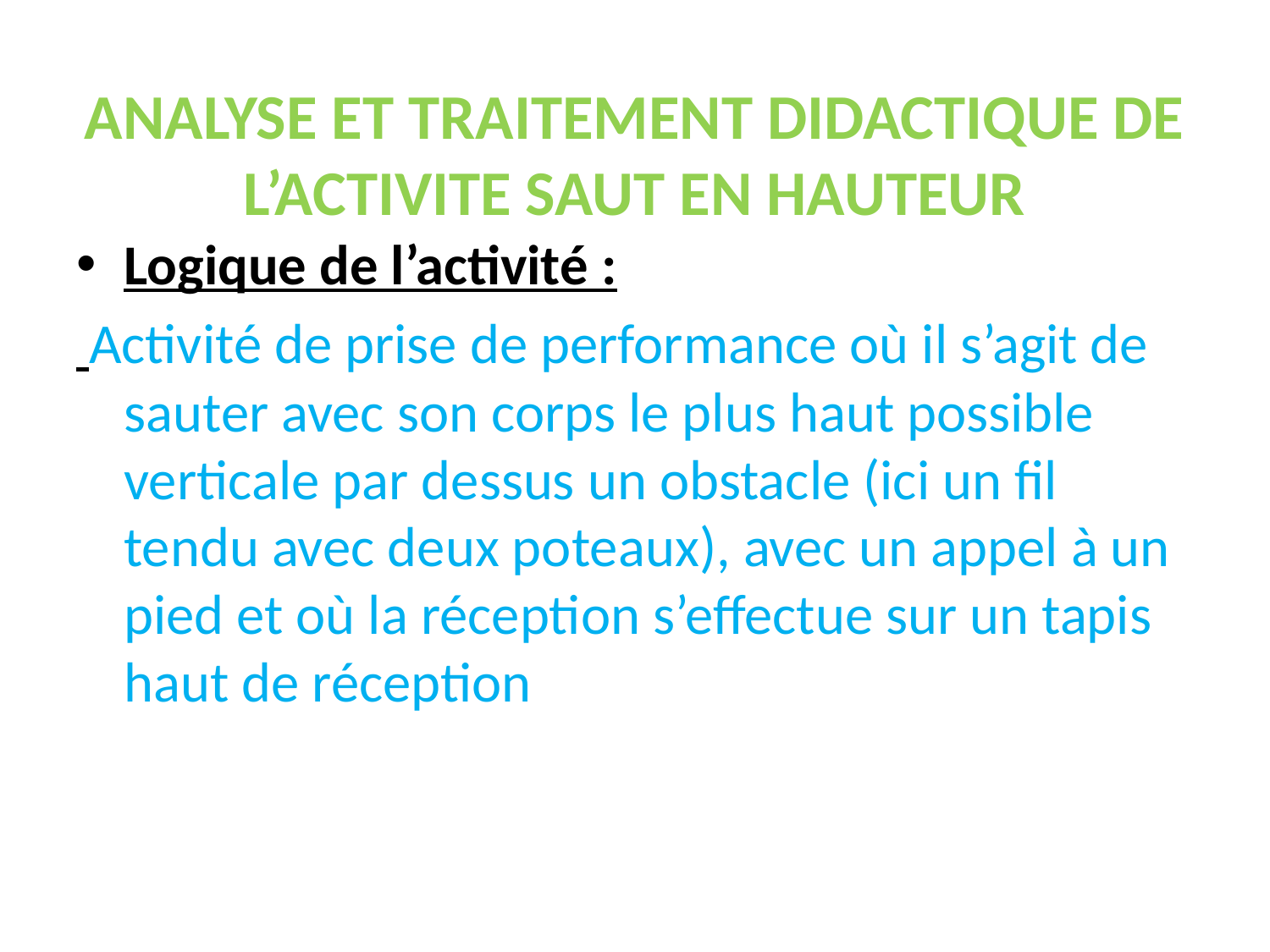

# ANALYSE ET TRAITEMENT DIDACTIQUE DE L’ACTIVITE SAUT EN HAUTEUR
Logique de l’activité :
 Activité de prise de performance où il s’agit de sauter avec son corps le plus haut possible verticale par dessus un obstacle (ici un fil tendu avec deux poteaux), avec un appel à un pied et où la réception s’effectue sur un tapis haut de réception